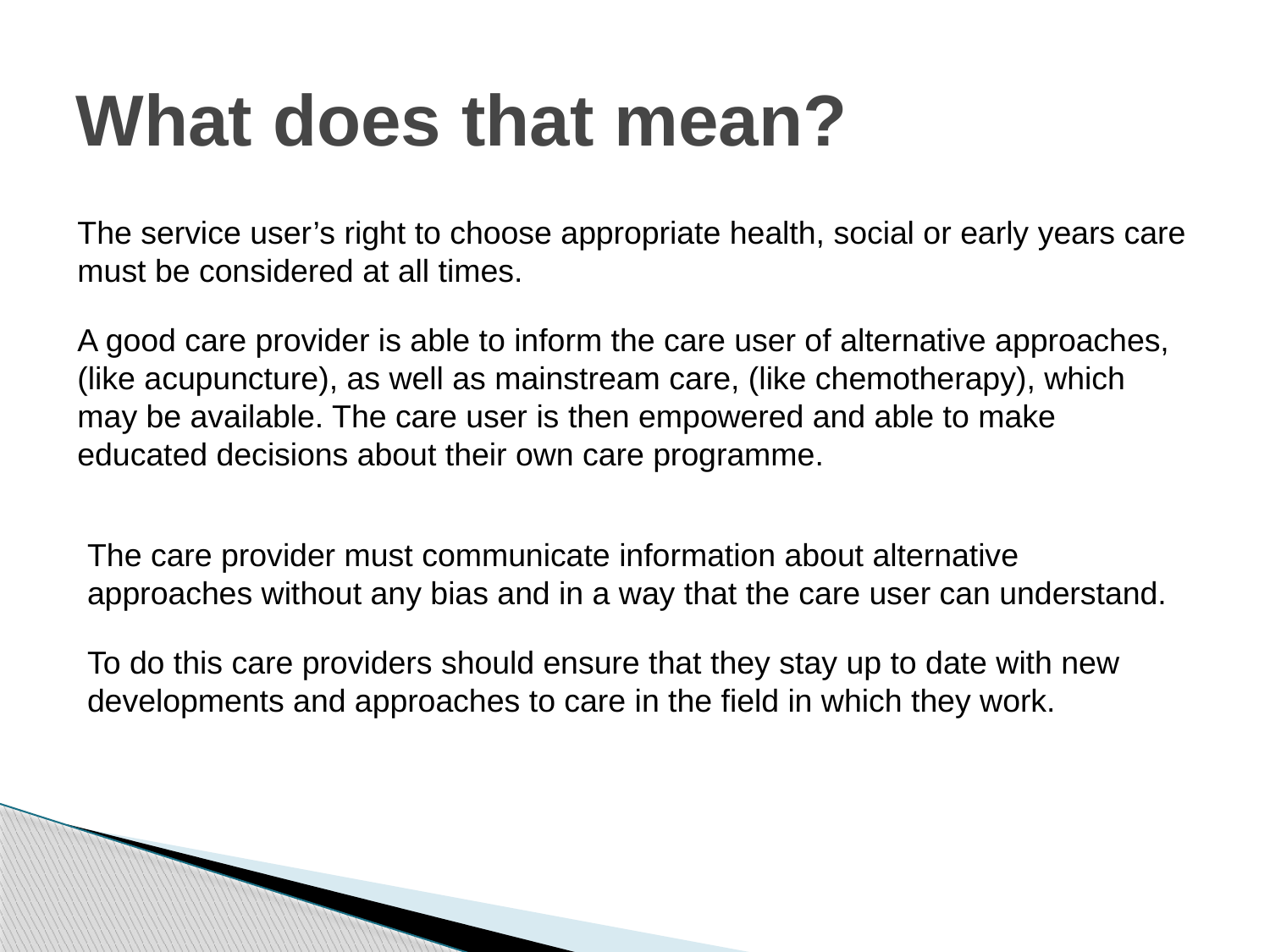

# What does that mean?
The service user’s right to choose appropriate health, social or early years care must be considered at all times.
A good care provider is able to inform the care user of alternative approaches, (like acupuncture), as well as mainstream care, (like chemotherapy), which may be available. The care user is then empowered and able to make educated decisions about their own care programme.
The care provider must communicate information about alternative approaches without any bias and in a way that the care user can understand.
To do this care providers should ensure that they stay up to date with new developments and approaches to care in the field in which they work.